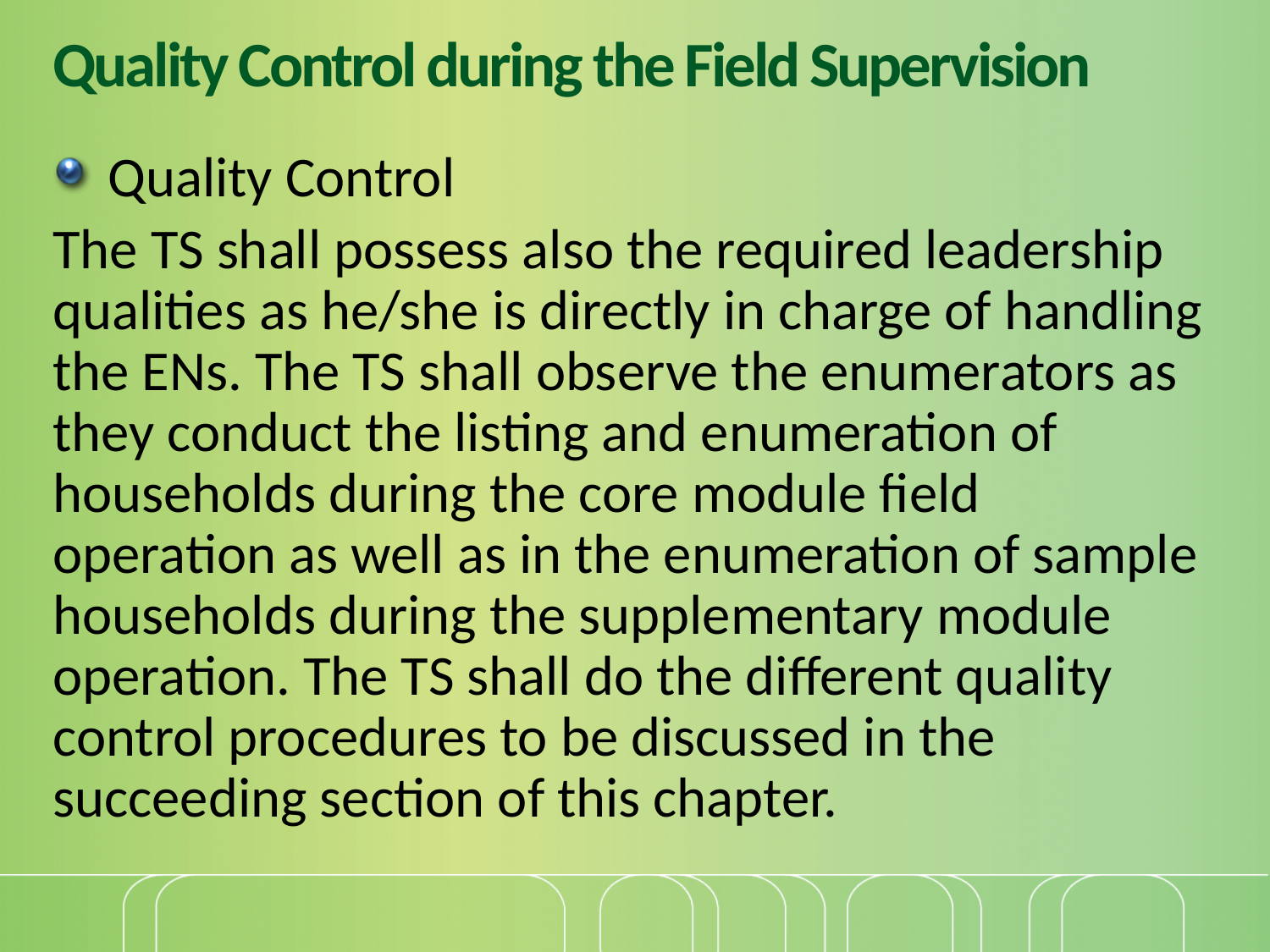

# Quality Control during the Field Supervision
Quality Control
The TS shall possess also the required leadership qualities as he/she is directly in charge of handling the ENs. The TS shall observe the enumerators as they conduct the listing and enumeration of households during the core module field operation as well as in the enumeration of sample households during the supplementary module operation. The TS shall do the different quality control procedures to be discussed in the succeeding section of this chapter.